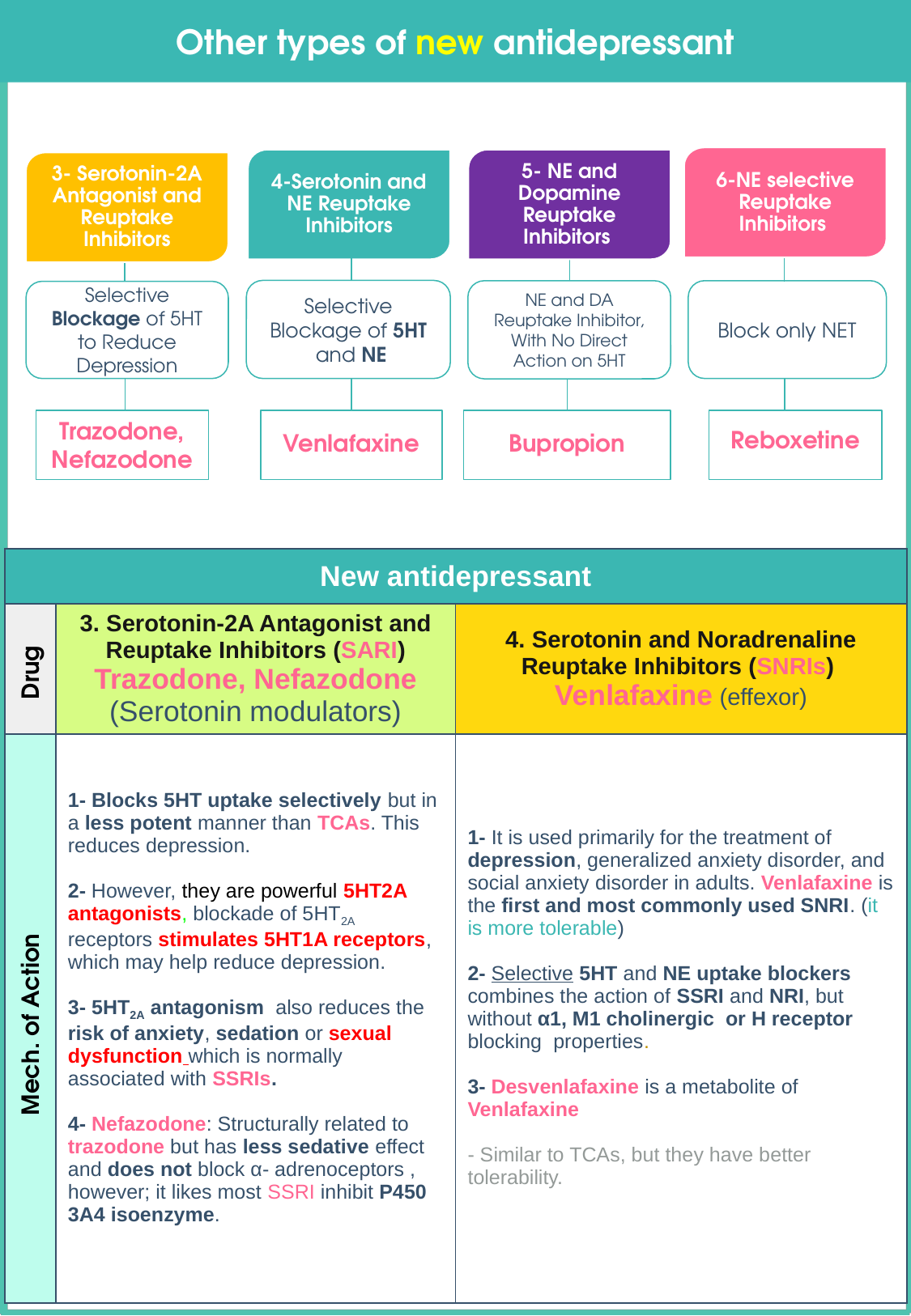

Other types of new antidepressant
6-NE selective Reuptake Inhibitors
4-Serotonin and NE Reuptake Inhibitors
5- NE and Dopamine Reuptake Inhibitors
3- Serotonin-2A Antagonist and Reuptake Inhibitors
Selective Blockage of 5HT and NE
NE and DA Reuptake Inhibitor, With No Direct Action on 5HT
Block only NET
Selective Blockage of 5HT to Reduce Depression

Venlafaxine

Bupropion

Reboxetine
Trazodone, Nefazodone
| New antidepressant |  |  |
| --- | --- | --- |
|  | 3. Serotonin-2A Antagonist and Reuptake Inhibitors (SARI) Trazodone, Nefazodone (Serotonin modulators) | 4. Serotonin and Noradrenaline Reuptake Inhibitors (SNRIs) Venlafaxine (effexor) |
|  | 1- Blocks 5HT uptake selectively but in a less potent manner than TCAs. This reduces depression. 2- However, they are powerful 5HT2A antagonists, blockade of 5HT2A receptors stimulates 5HT1A receptors, which may help reduce depression. 3- 5HT2A antagonism also reduces the risk of anxiety, sedation or sexual dysfunction which is normally associated with SSRIs. 4- Nefazodone: Structurally related to trazodone but has less sedative effect and does not block α- adrenoceptors , however; it likes most SSRI inhibit P450 3A4 isoenzyme. | 1- It is used primarily for the treatment of depression, generalized anxiety disorder, and social anxiety disorder in adults. Venlafaxine is the first and most commonly used SNRI. (it is more tolerable) 2- Selective 5HT and NE uptake blockers combines the action of SSRI and NRI, but without α1, M1 cholinergic or H receptor blocking properties. 3- Desvenlafaxine is a metabolite of Venlafaxine - Similar to TCAs, but they have better tolerability. |
Drug
Mech. of Action